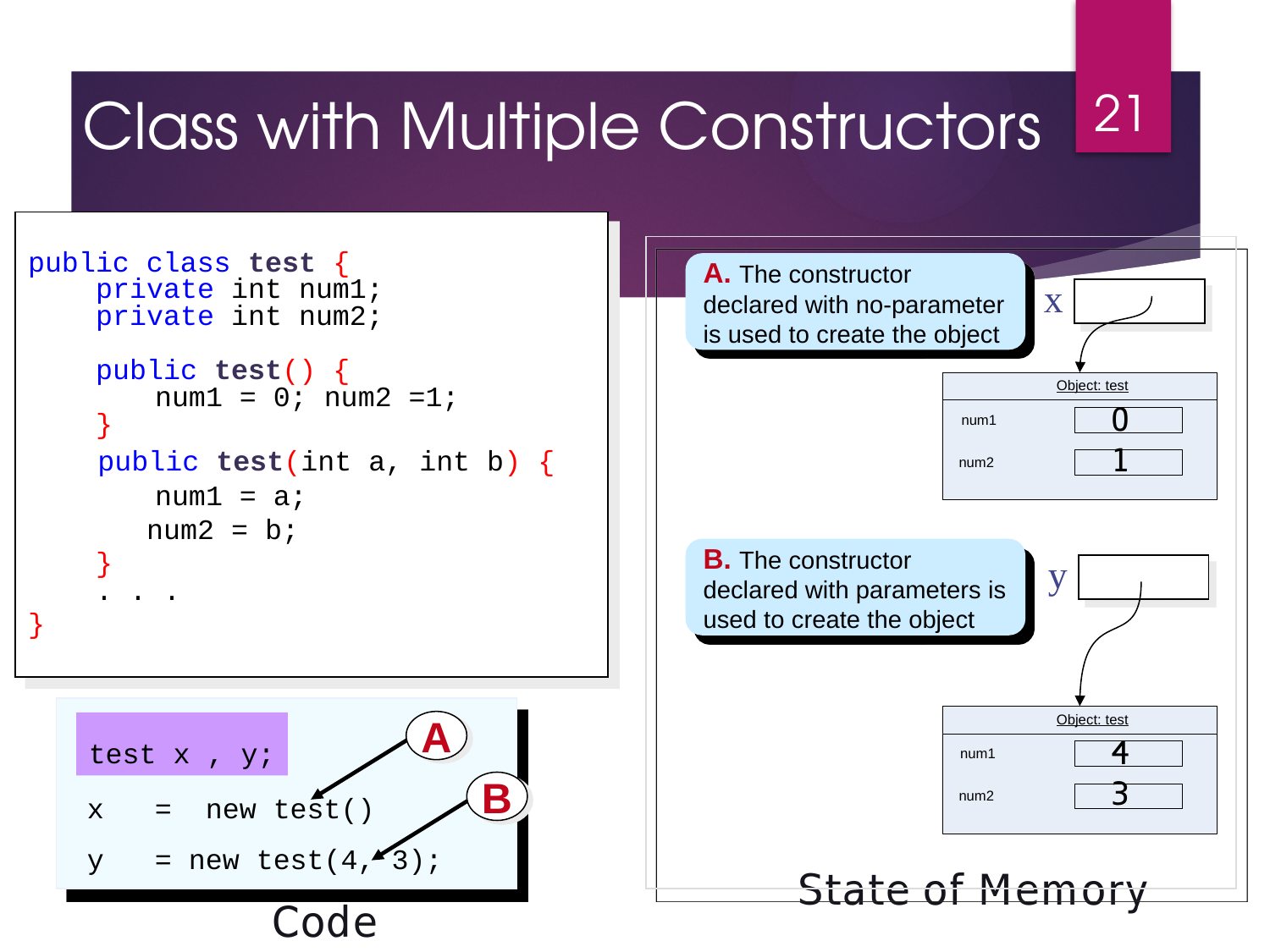

21
# Class with Multiple Constructors

public class test {
    private int num1;
    private int num2;

    public test() {
	num1 = 0; num2 =1;
    }
       public test(int a, int b) {
	num1 = a;
       num2 = b;
    }
    . . .
}

A. The constructor declared with no-parameter is used to create the object
x

Object: test
0

num1
1

num2
B. The constructor declared with parameters is used to create the object
y

Object: test
4

num1
3

num2
A

test x , y;

x   =  new test()
y   = new test(4, 3);
B

State of Memory
Code